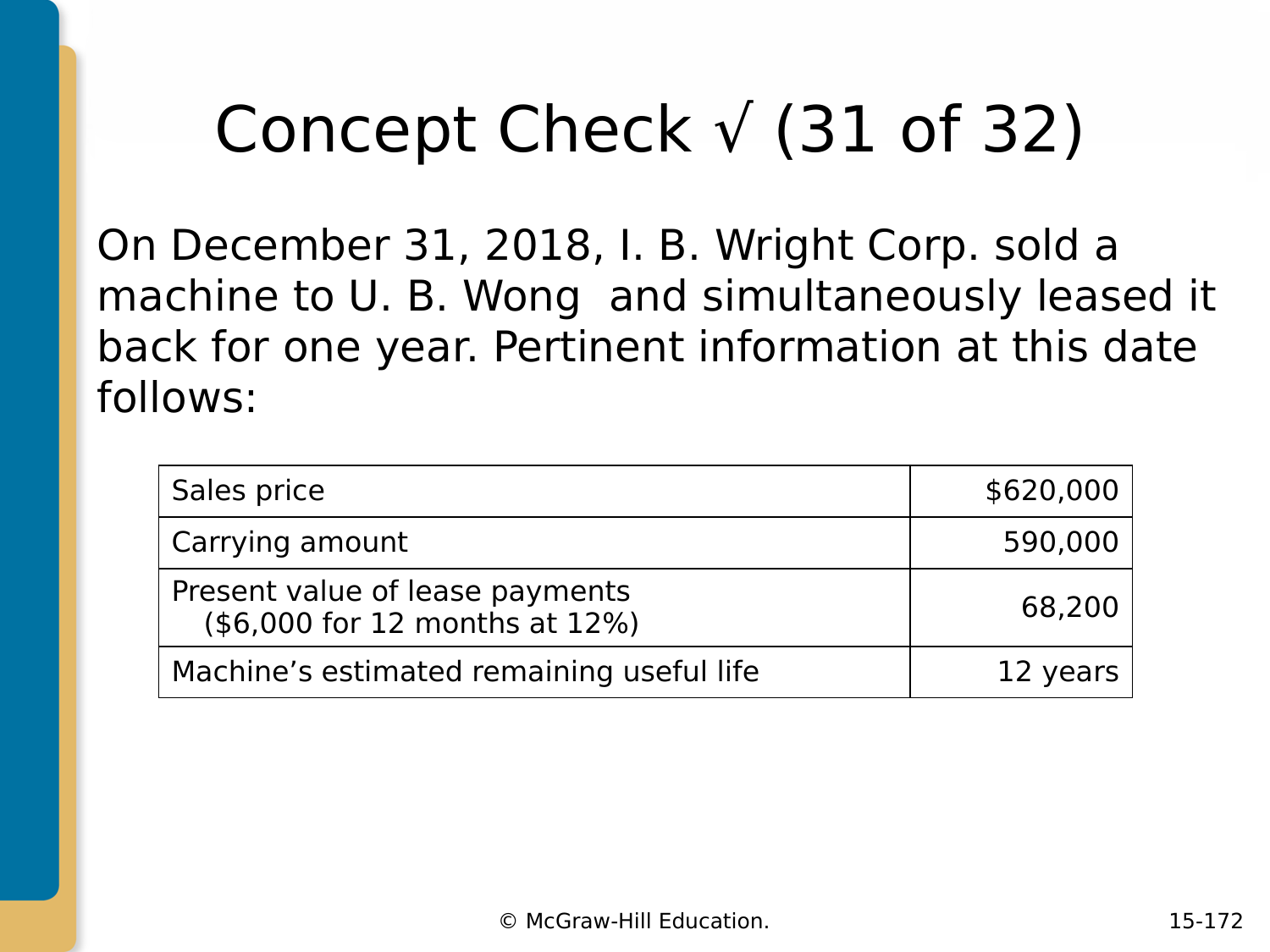

# Concept Check √ (31 of 32)
On December 31, 2018, I. B. Wright Corp. sold a machine to U. B. Wong  and simultaneously leased it back for one year. Pertinent information at this date follows:
| Sales price | $620,000 |
| --- | --- |
| Carrying amount | 590,000 |
| Present value of lease payments ($6,000 for 12 months at 12%) | 68,200 |
| Machine’s estimated remaining useful life | 12 years |